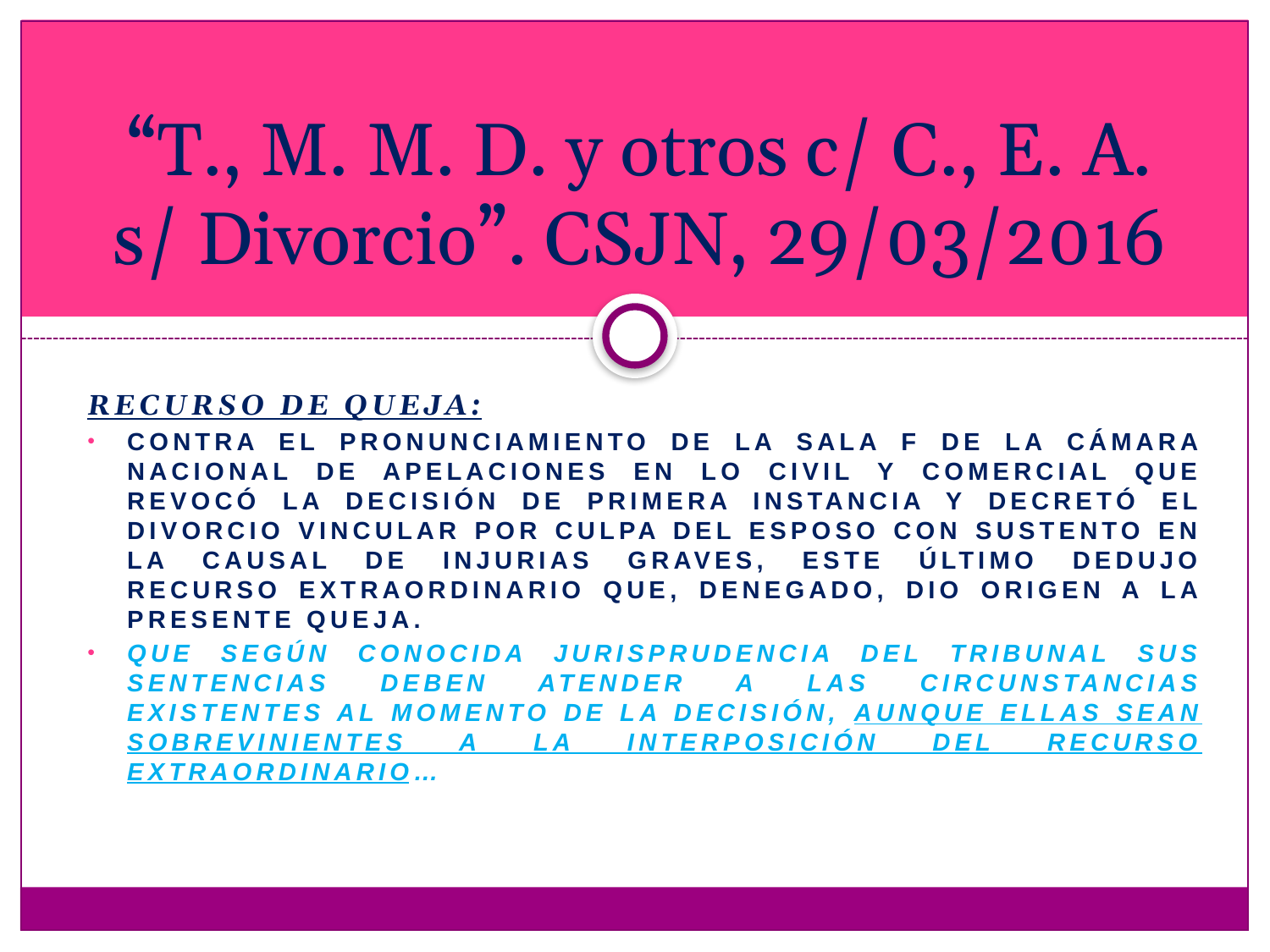

# “T., M. M. D. y otros c/ C., E. A. s/ Divorcio”. CSJN, 29/03/2016
RECURSO DE QUEJA:
Contra el pronunciamiento de la sala f de la cámara nacional de apelaciones en lo civil y comercial que revocó la decisión de primera instancia y decretó el divorcio vincular por culpa del esposo con sustento en la causal de injurias graves, este último dedujo recurso extraordinario que, denegado, dio origen a la presente queja.
QUE según conocida jurisprudencia del tribunal sus sentencias deben atender a las circunstancias existentes al momento de la decisión, aunque ellas sean sobrevinientes a la interposición del recurso extraordinario…